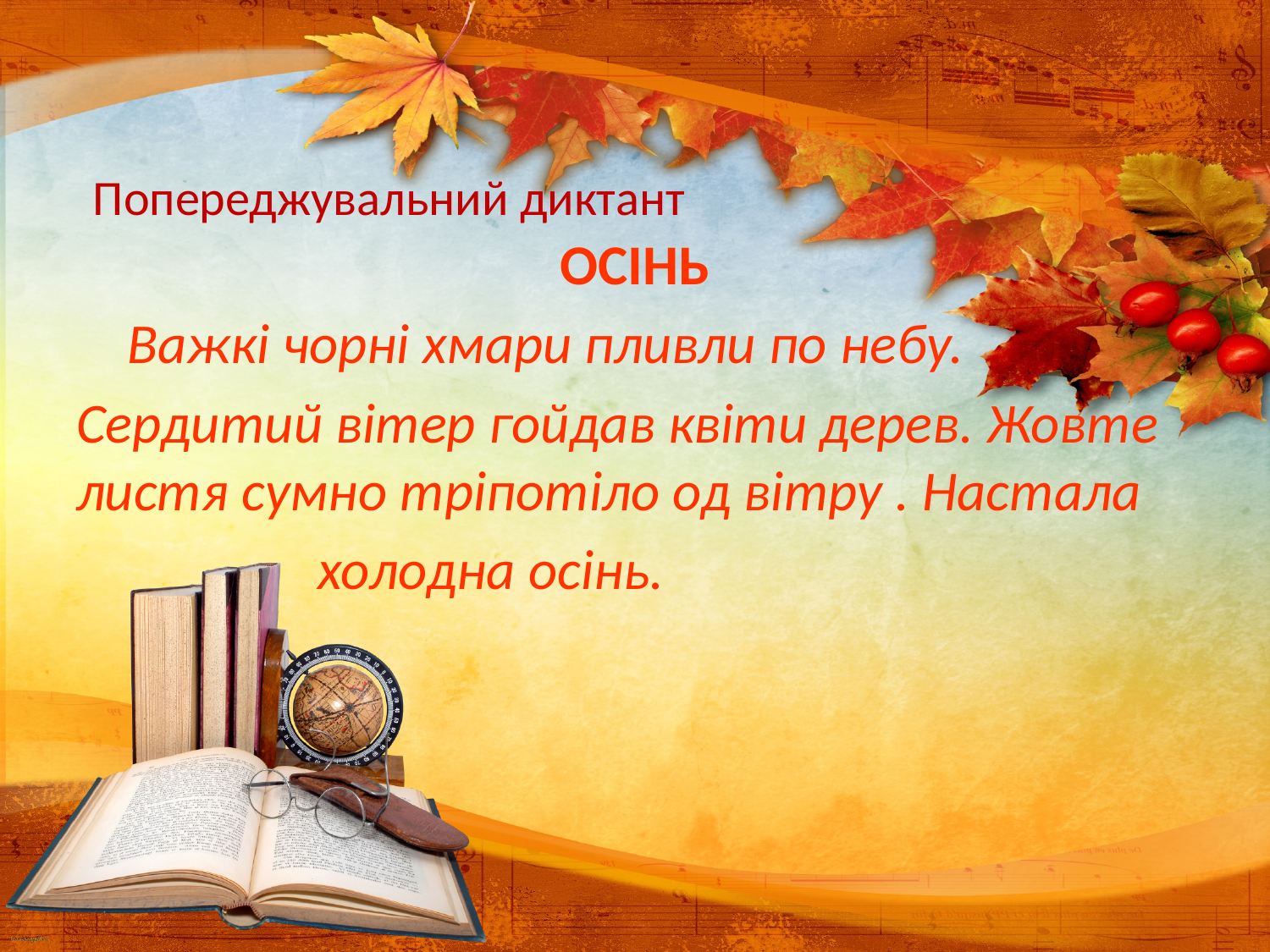

# Попереджувальний диктант
ОСІНЬ
    Важкі чорні хмари пливли по небу.
Сердитий вітер гойдав квіти дерев. Жовте листя сумно тріпотіло од вітру . Настала
                   холодна осінь.